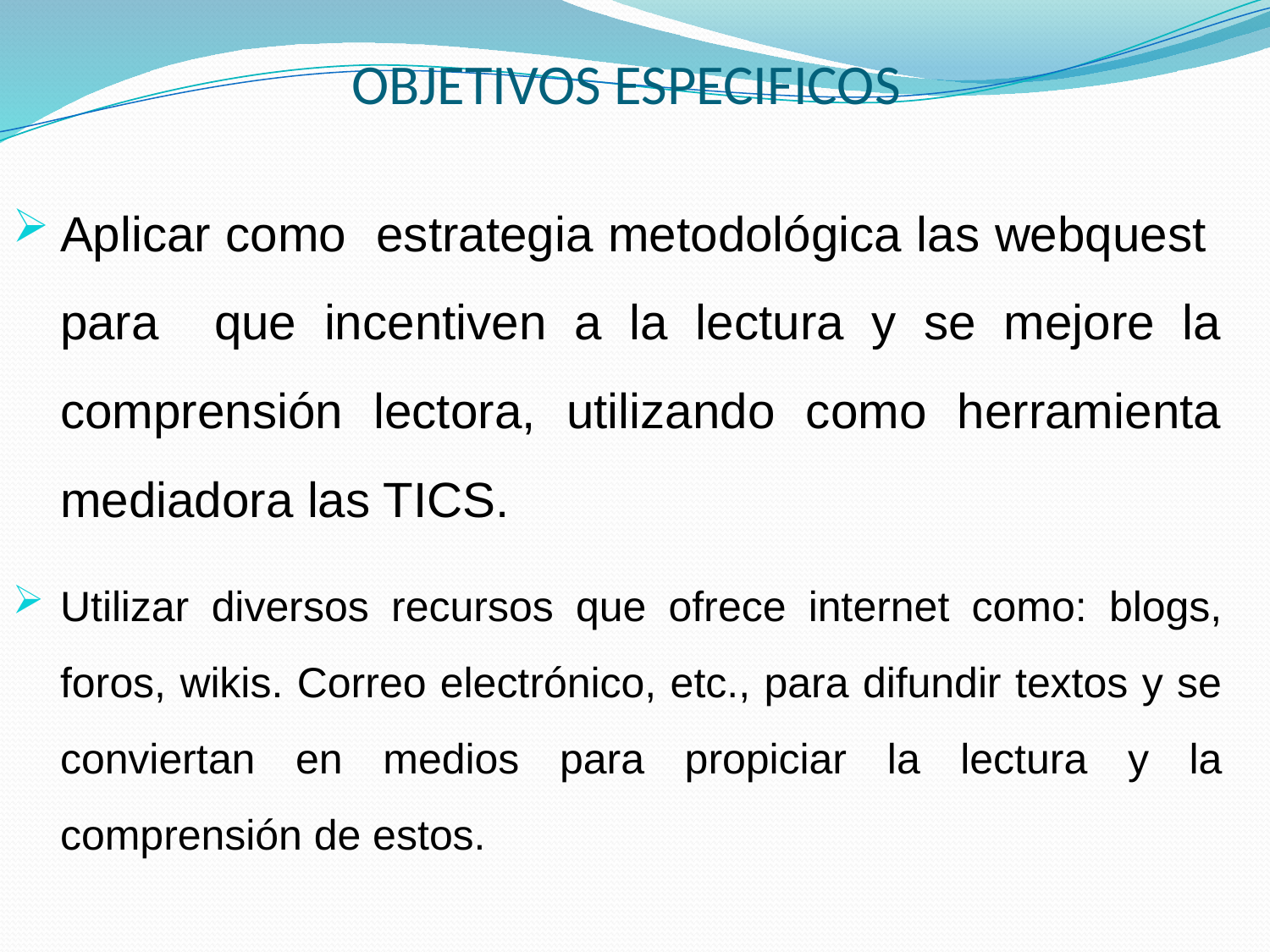

# OBJETIVOS ESPECIFICOS
Aplicar como  estrategia metodológica las webquest  para  que incentiven a la lectura y se mejore la comprensión lectora, utilizando como herramienta mediadora las TICS.
Utilizar diversos recursos que ofrece internet como: blogs, foros, wikis. Correo electrónico, etc., para difundir textos y se conviertan en medios para propiciar la lectura y la comprensión de estos.